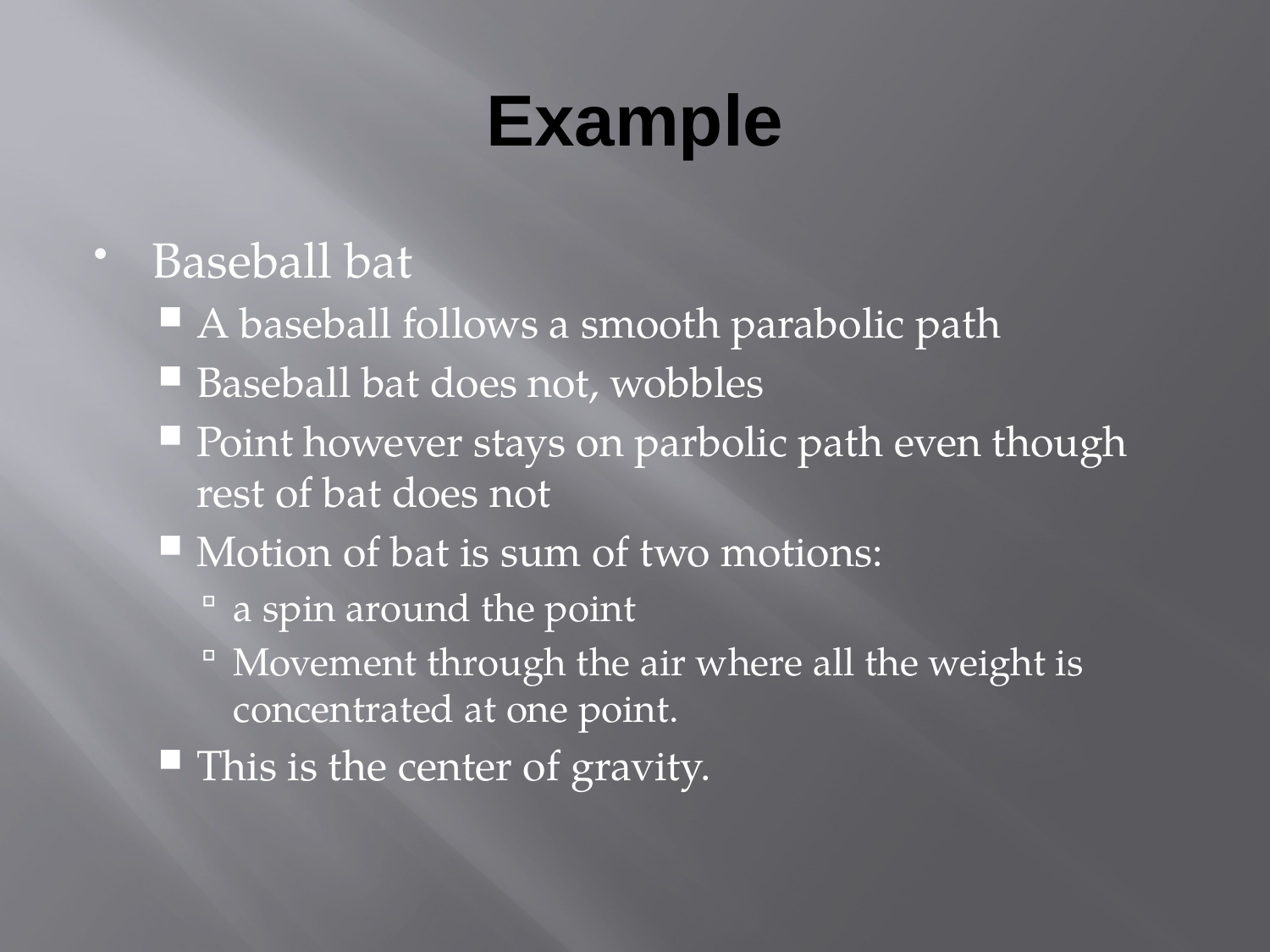

# Example
Baseball bat
A baseball follows a smooth parabolic path
Baseball bat does not, wobbles
Point however stays on parbolic path even though rest of bat does not
Motion of bat is sum of two motions:
a spin around the point
Movement through the air where all the weight is concentrated at one point.
This is the center of gravity.